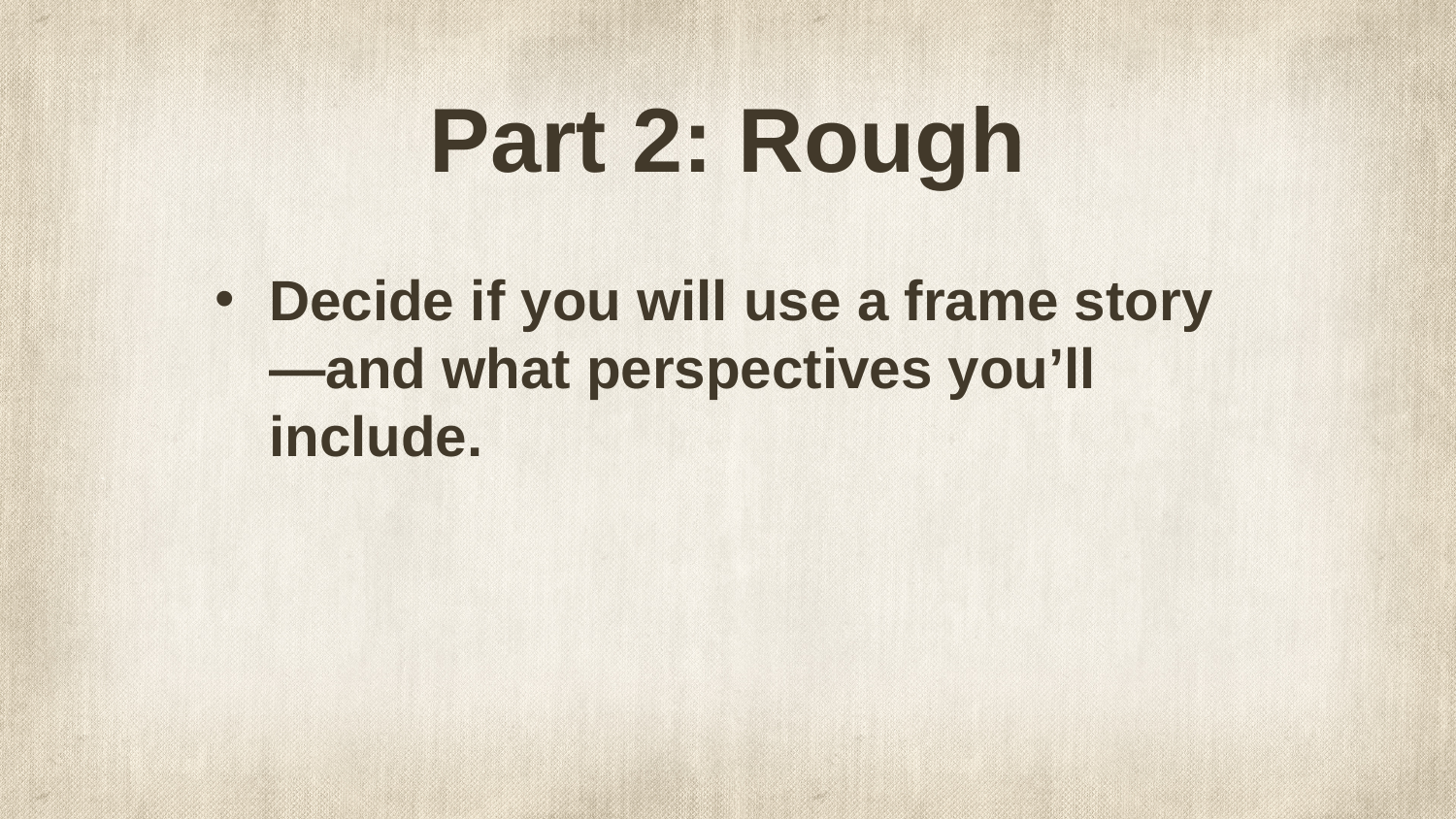

# Part 2: Rough
Decide if you will use a frame story—and what perspectives you’ll include.